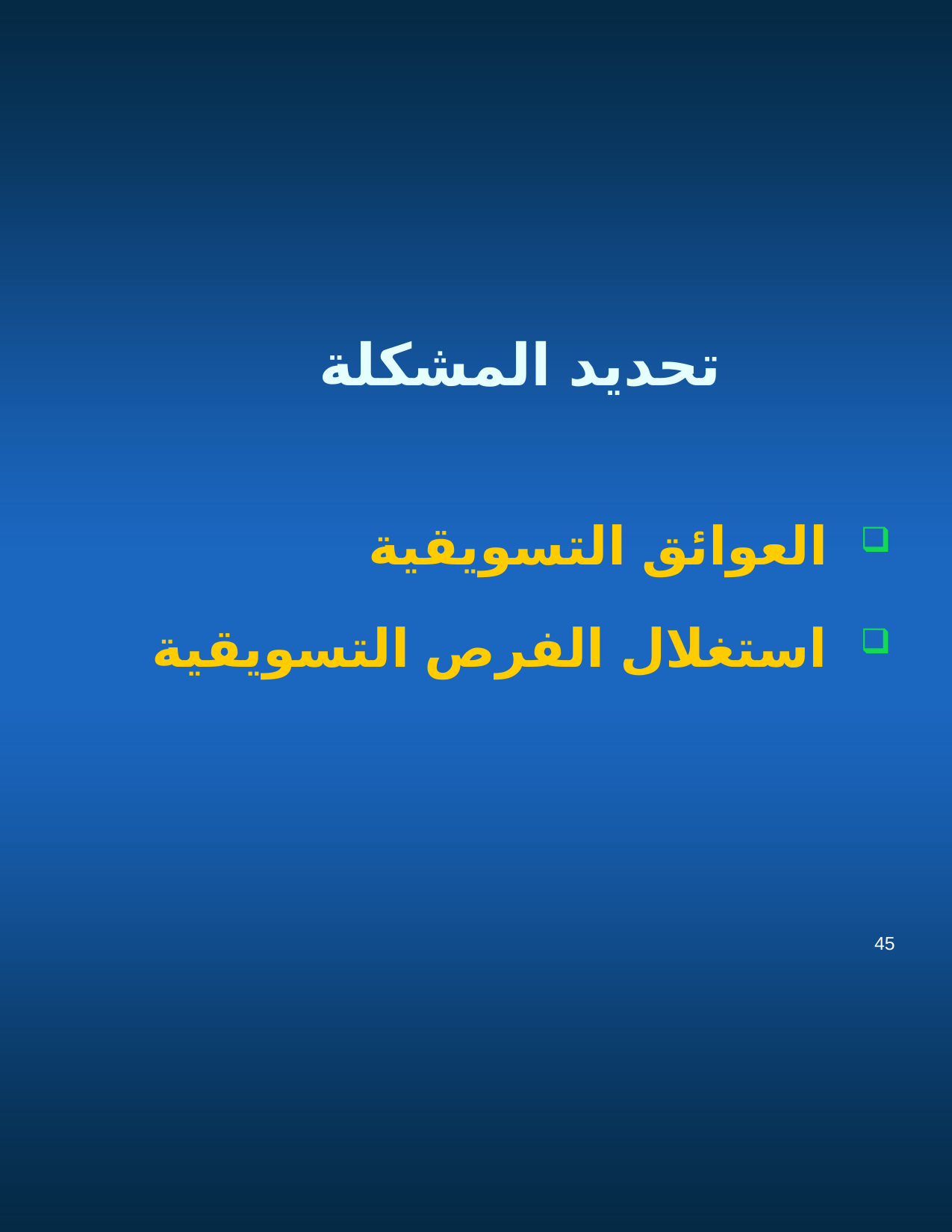

تحديد المشكلة
العوائق التسويقية
استغلال الفرص التسويقية
45